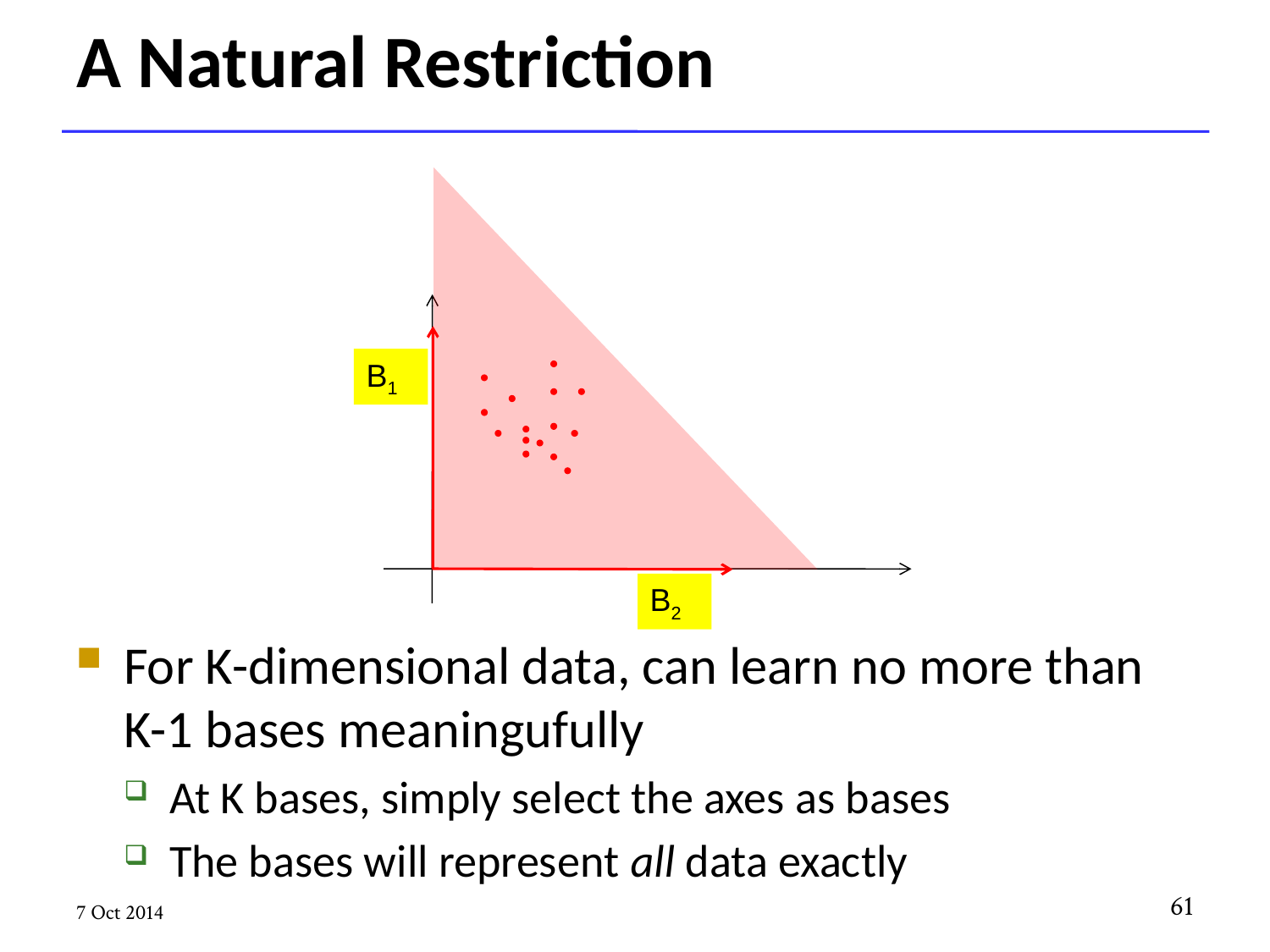

# A Natural Restriction

B1

B2
For K-dimensional data, can learn no more than K-1 bases meaningufully
At K bases, simply select the axes as bases
The bases will represent all data exactly
7 Oct 2014
61